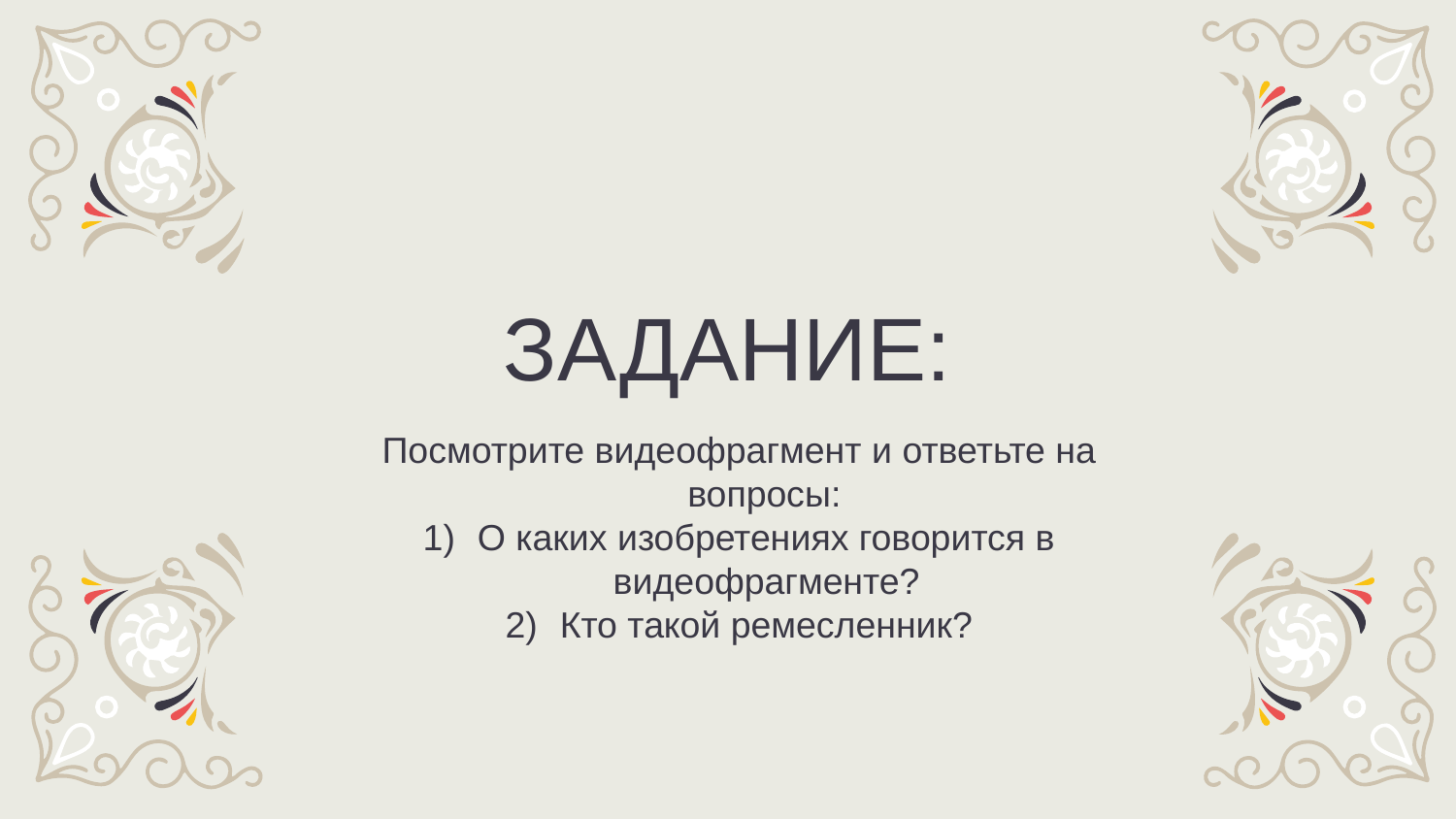

# ЗАДАНИЕ:
Посмотрите видеофрагмент и ответьте на вопросы:
О каких изобретениях говорится в видеофрагменте?
Кто такой ремесленник?